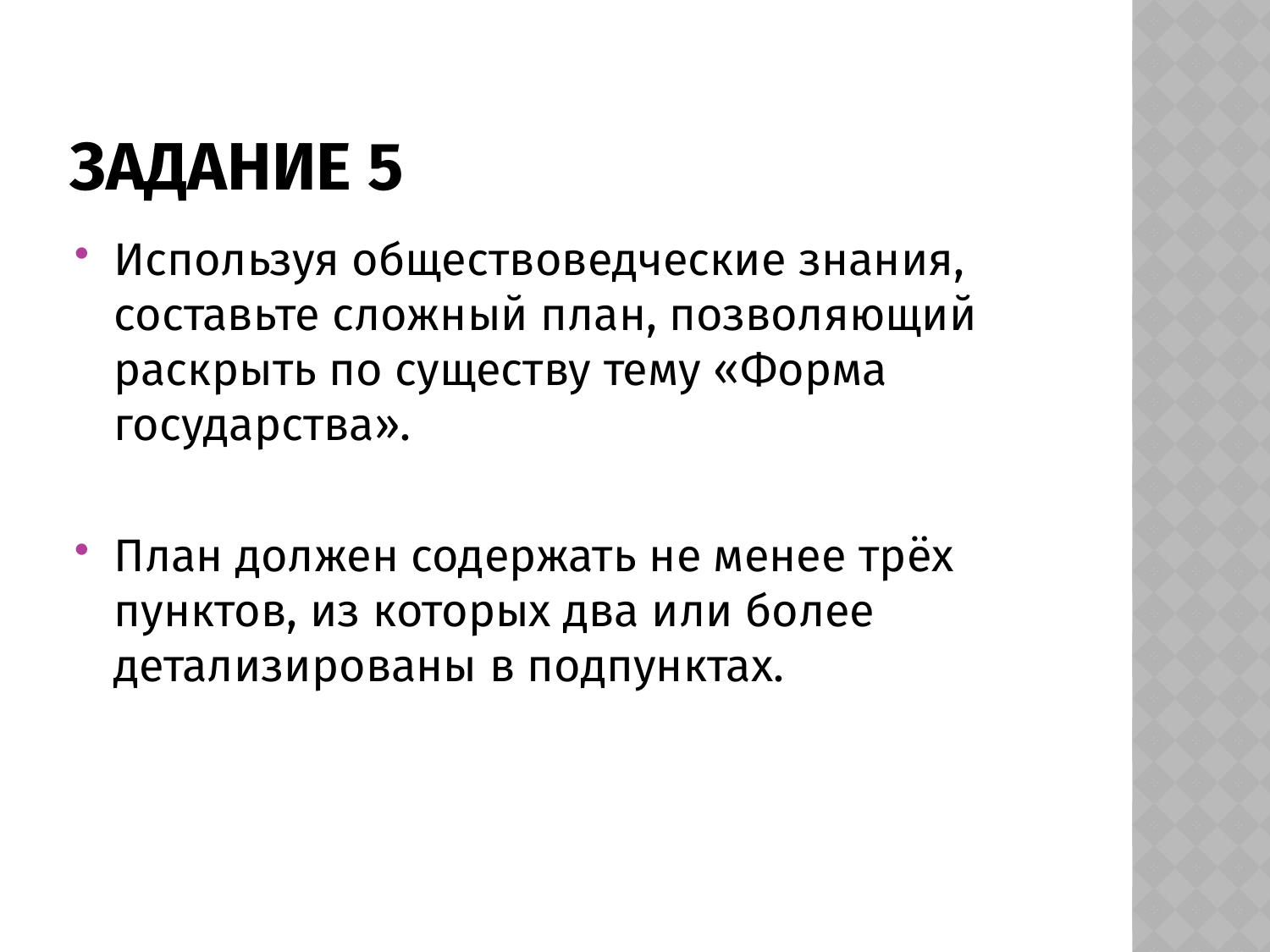

# Задание 5
Используя обществоведческие знания, составьте сложный план, позволяющий раскрыть по существу тему «Форма государства».

План должен содержать не менее трёх пунктов, из которых два или более детализированы в подпунктах.